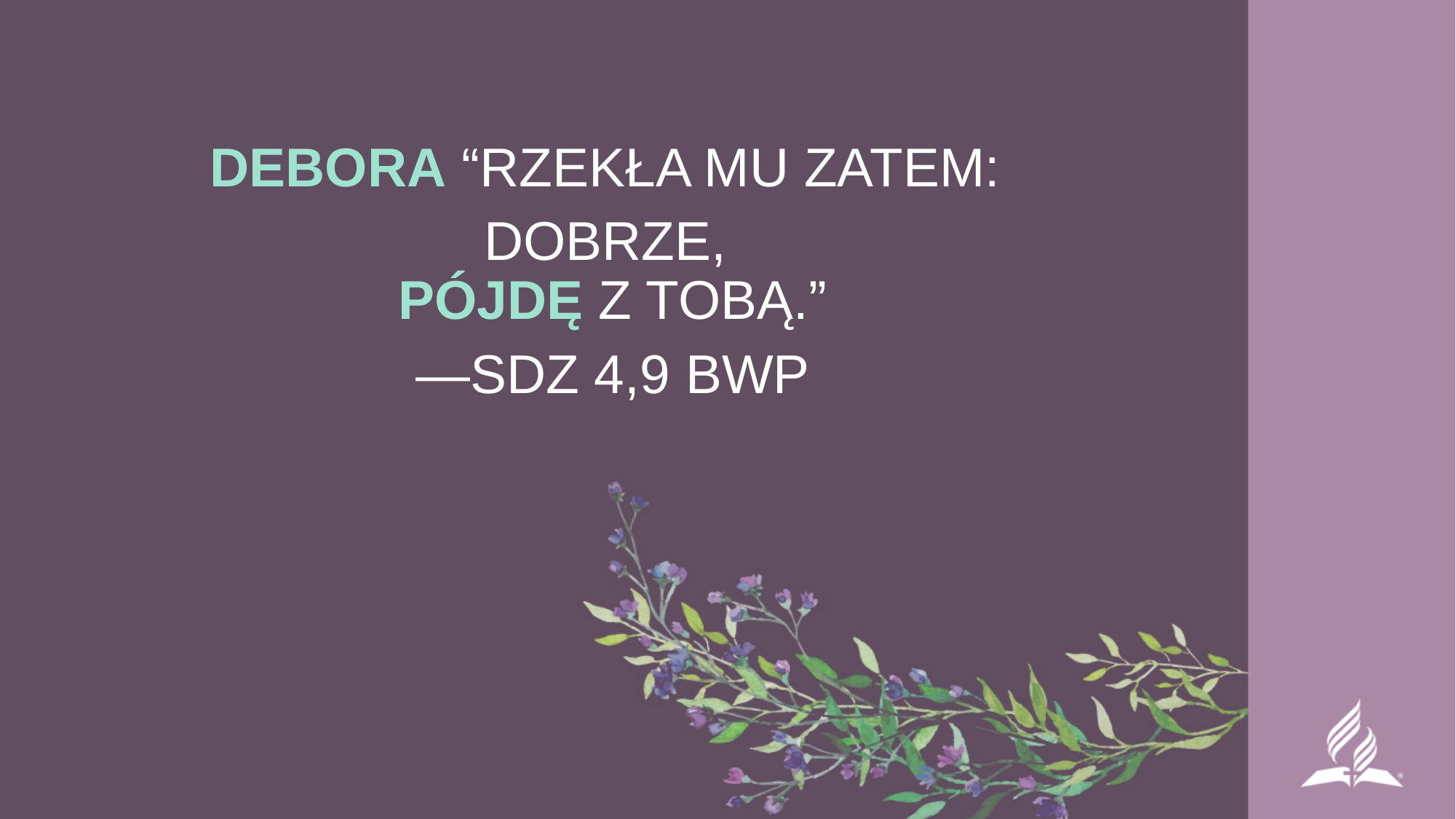

DEBORA “RZEKŁA MU ZATEM:
DOBRZE,
PÓJDĘ Z TOBĄ.”
—SDZ 4,9 BWP